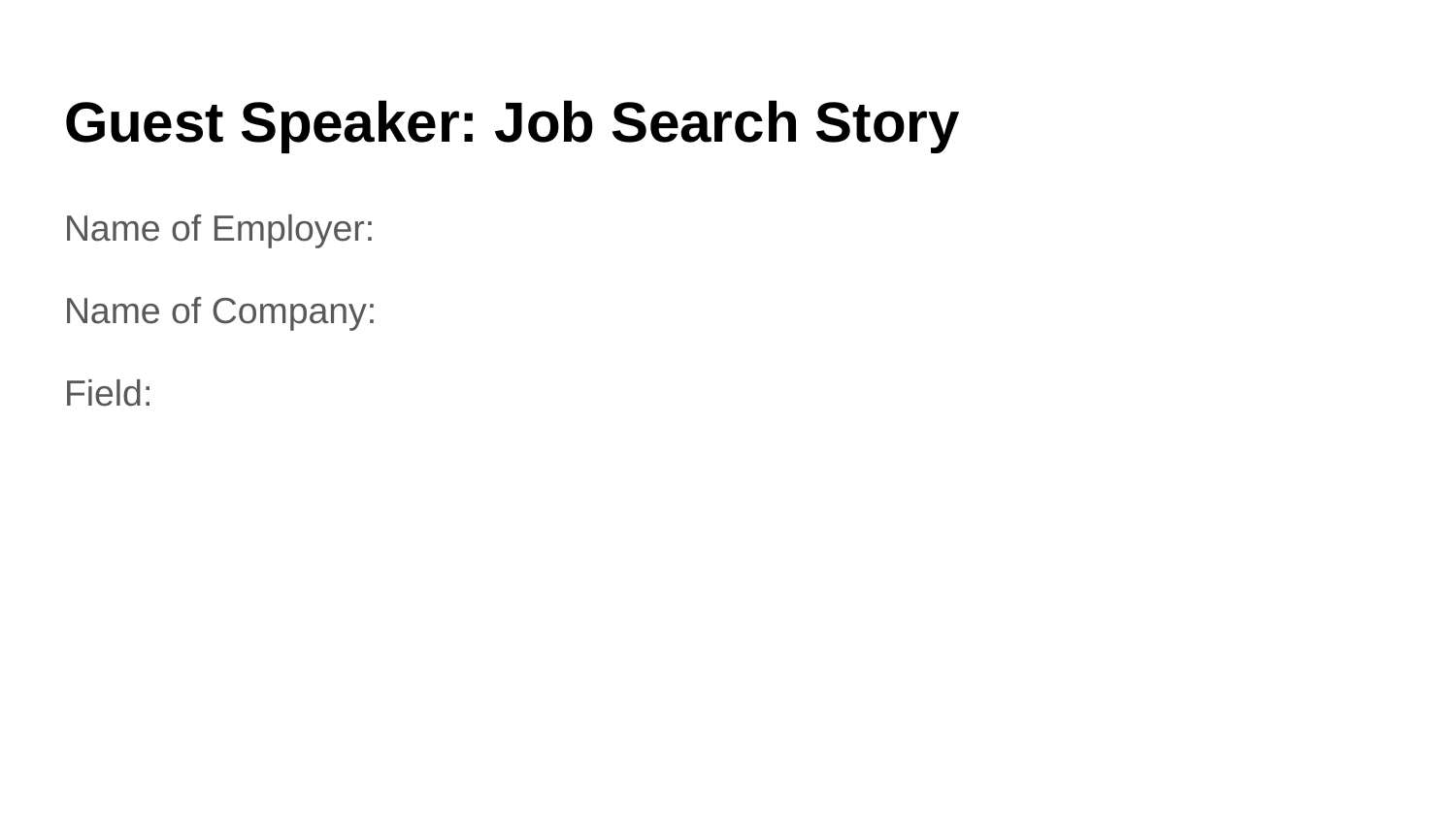

# Guest Speaker: Job Search Story
Name of Employer:
Name of Company:
Field: